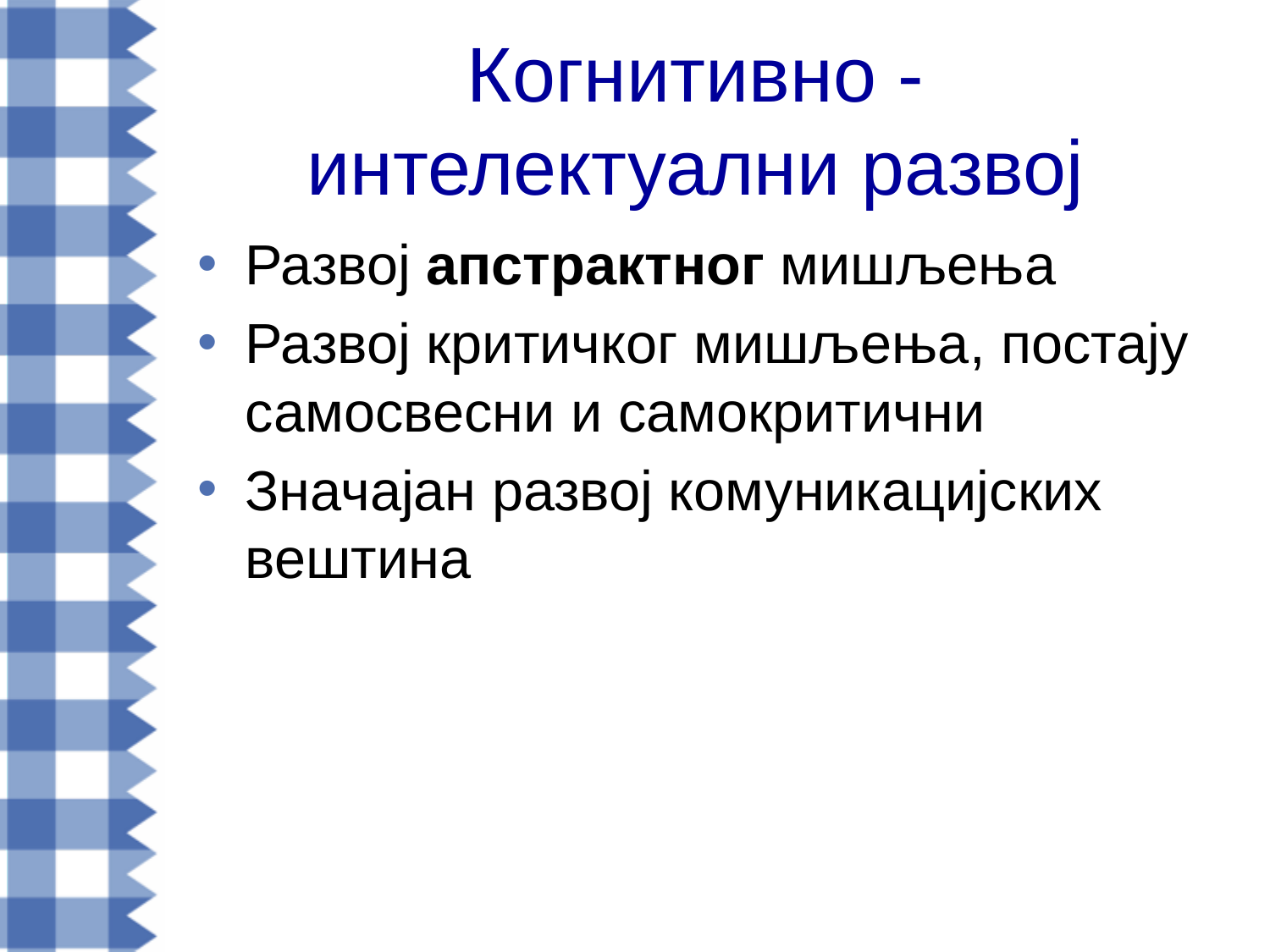

# Когнитивно - интелектуални развој
Развој апстрактног мишљења
Развој критичког мишљења, постају самосвесни и самокритични
Значајан развој комуникацијских вештина